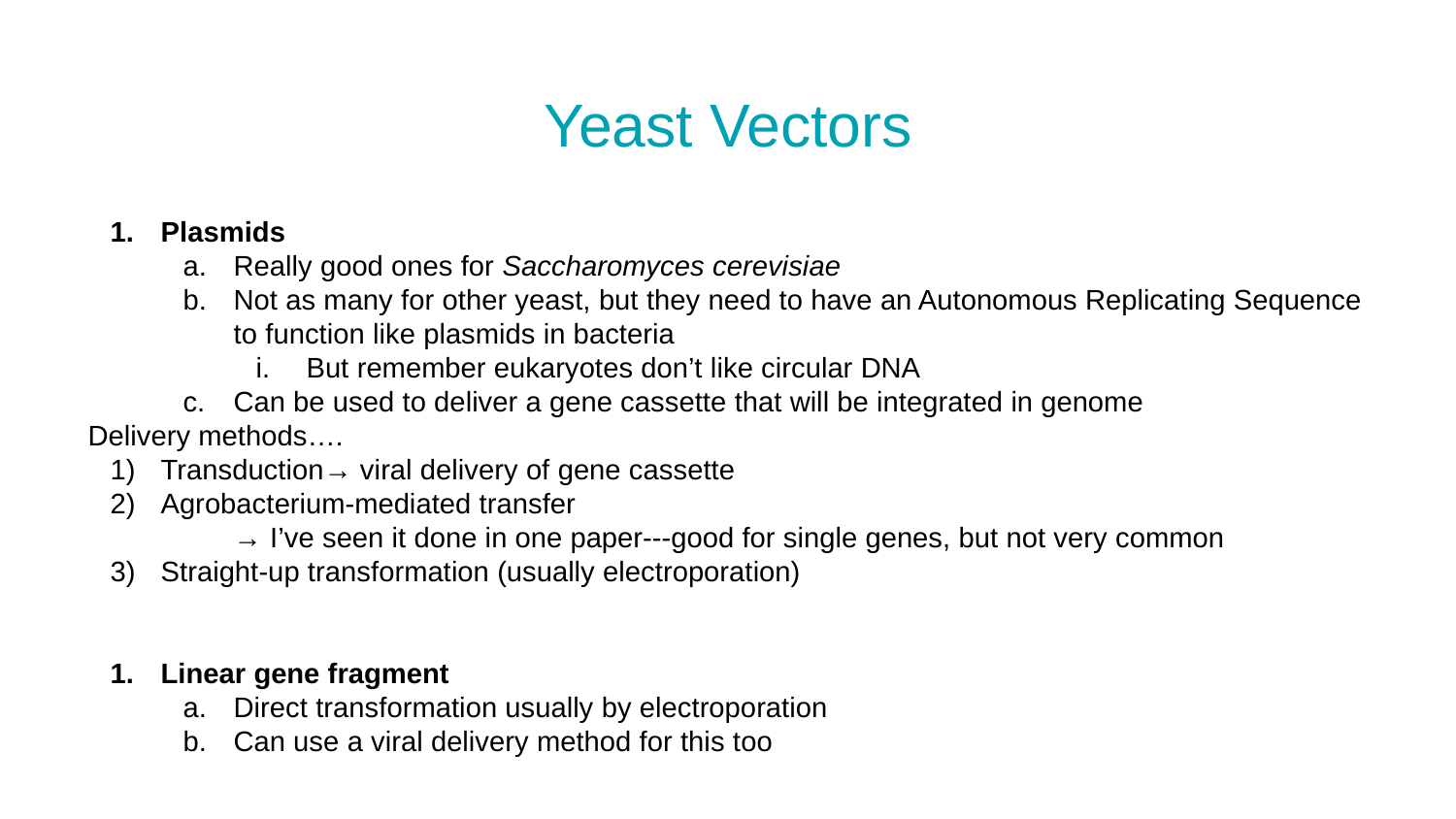

Yeast Vectors
Plasmids
Really good ones for Saccharomyces cerevisiae
Not as many for other yeast, but they need to have an Autonomous Replicating Sequence to function like plasmids in bacteria
But remember eukaryotes don’t like circular DNA
Can be used to deliver a gene cassette that will be integrated in genome
Delivery methods….
Transduction→ viral delivery of gene cassette
Agrobacterium-mediated transfer
→ I’ve seen it done in one paper---good for single genes, but not very common
Straight-up transformation (usually electroporation)

Linear gene fragment
Direct transformation usually by electroporation
Can use a viral delivery method for this too